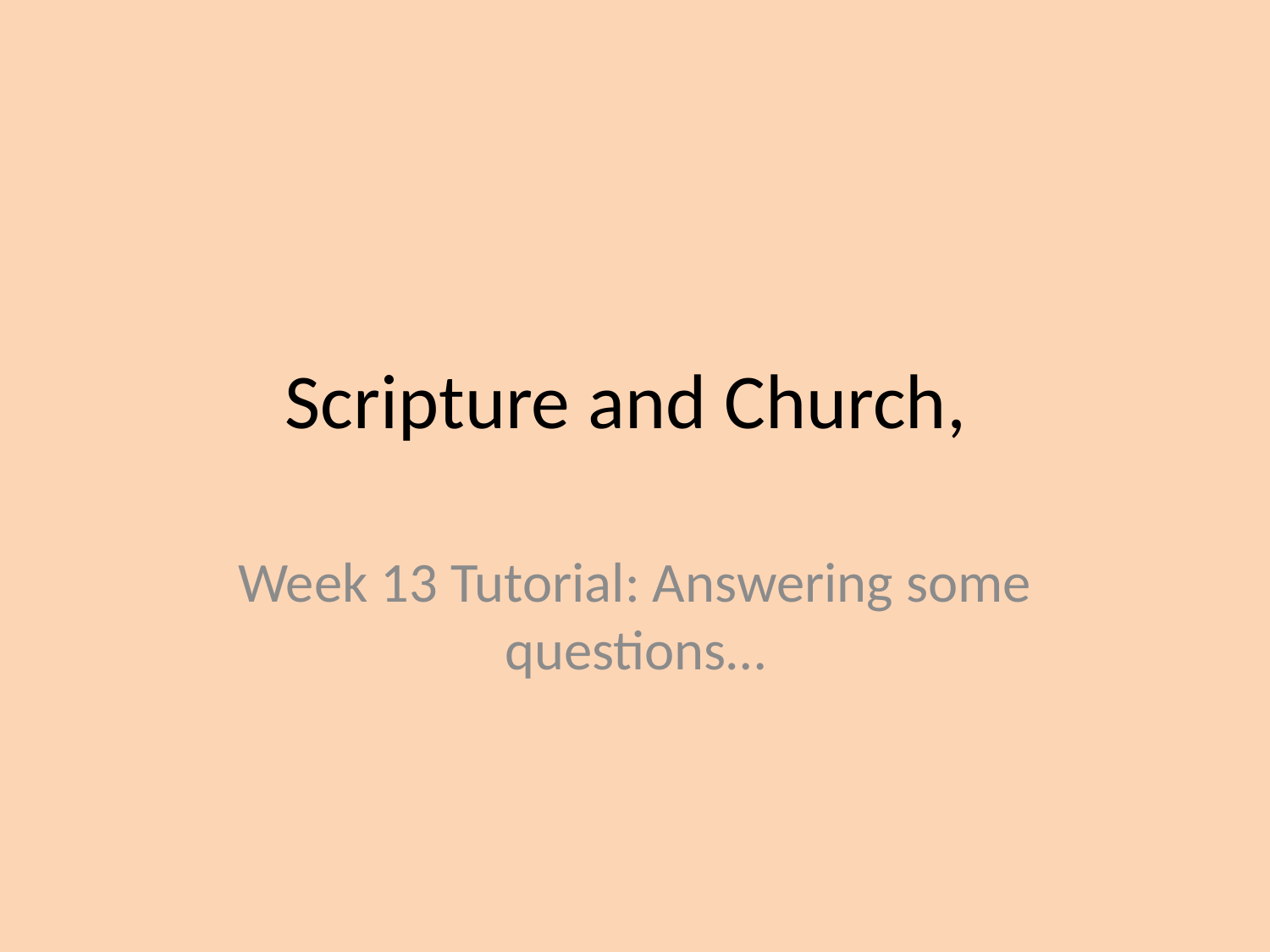

# Scripture and Church,
Week 13 Tutorial: Answering some questions…